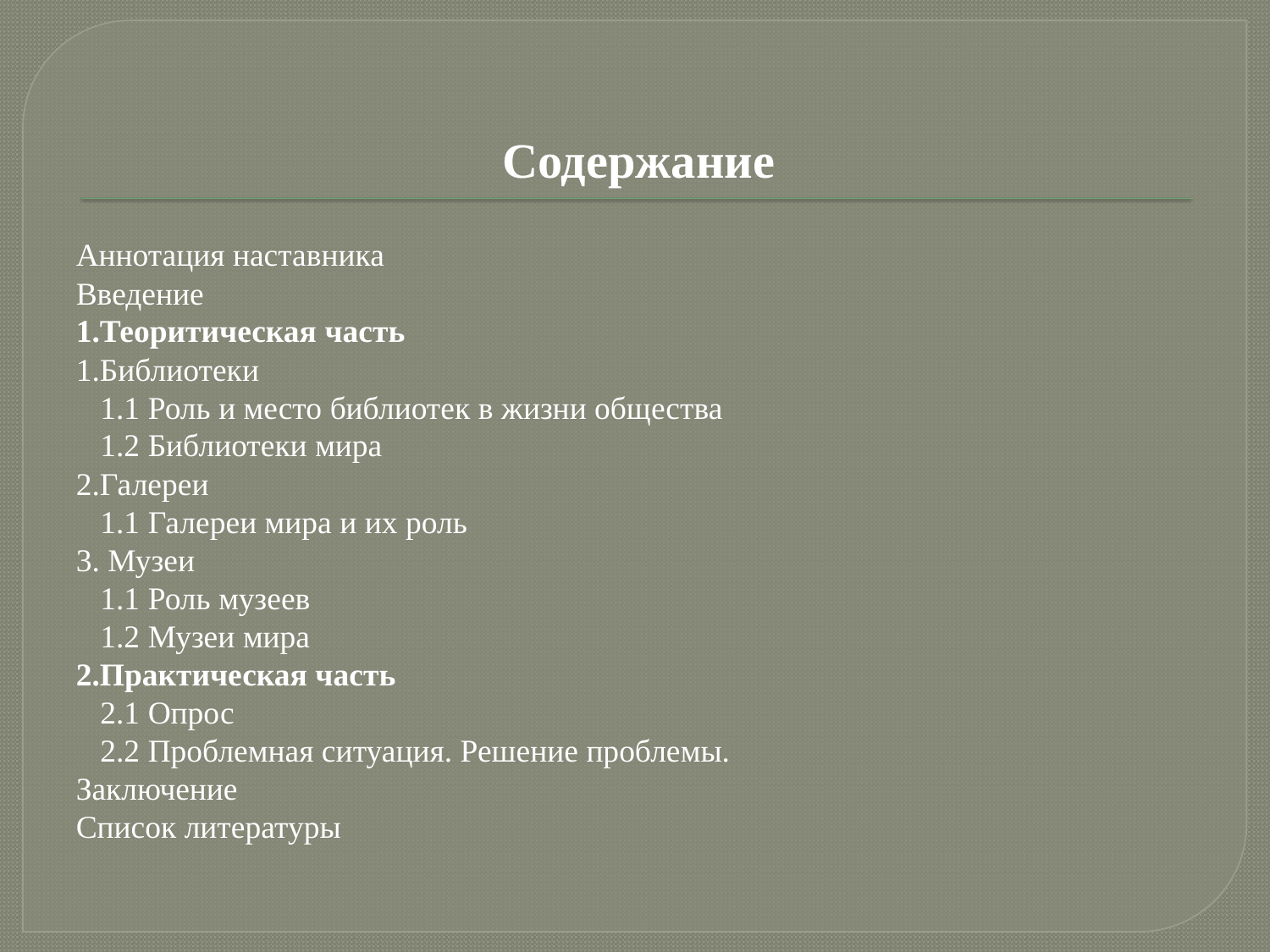

# Содержание
Аннотация наставника
Введение
1.Теоритическая часть
1.Библиотеки
   1.1 Роль и место библиотек в жизни общества
   1.2 Библиотеки мира
2.Галереи
   1.1 Галереи мира и их роль
3. Музеи
   1.1 Роль музеев
   1.2 Музеи мира
2.Практическая часть
   2.1 Опрос
   2.2 Проблемная ситуация. Решение проблемы.
Заключение
Список литературы